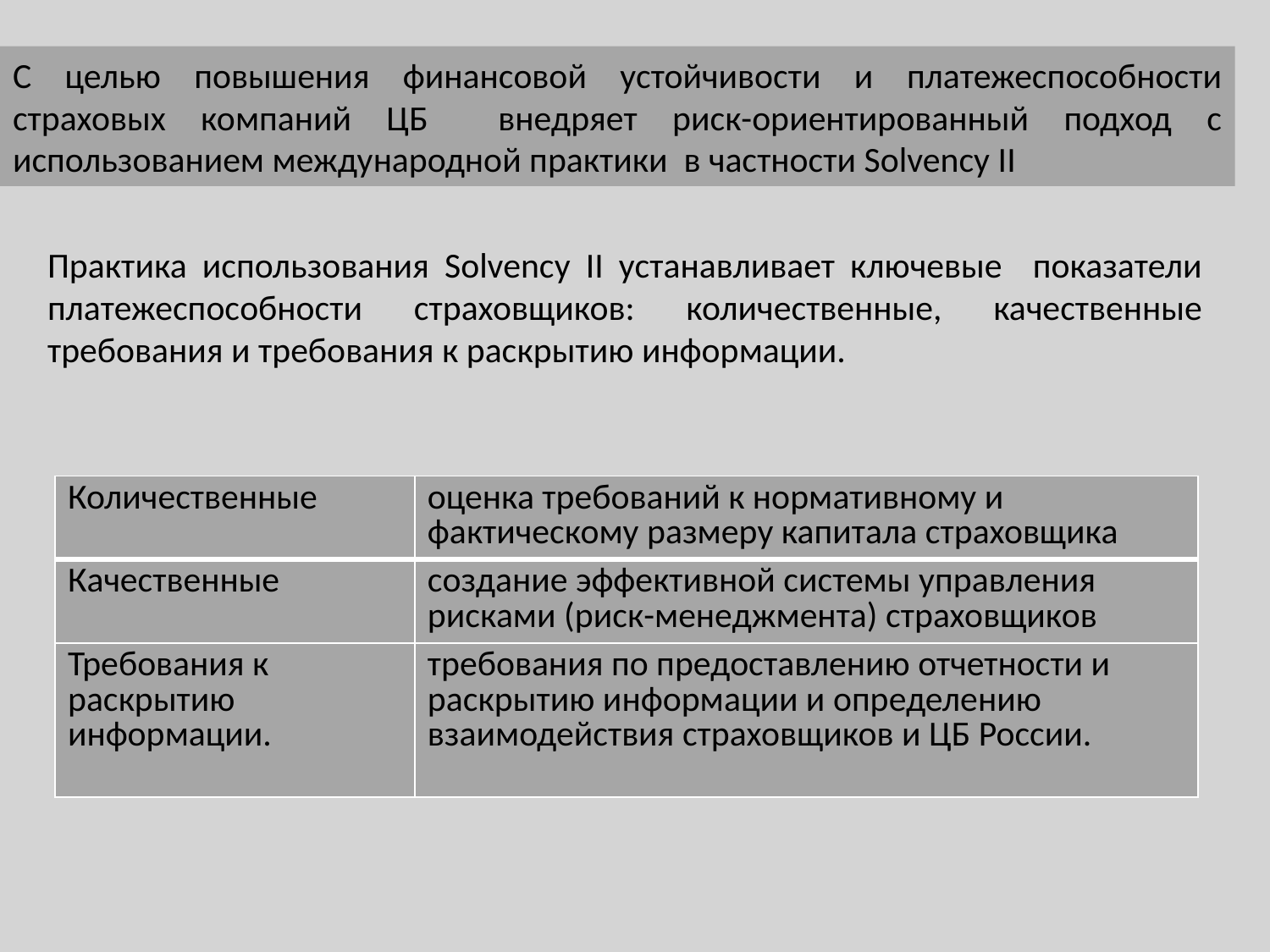

# С целью повышения финансовой устойчивости и платежеспособности страховых компаний ЦБ  внедряет риск-ориентированный подход с использованием международной практики  в частности Solvency II
Практика использования Solvency II устанавливает ключевые  показатели платежеспособности страховщиков: количественные, качественные требования и требования к раскрытию информации.
| Количественные | оценка требований к нормативному и фактическому размеру капитала страховщика |
| --- | --- |
| Качественные | создание эффективной системы управления рисками (риск-менеджмента) страховщиков |
| Требования к раскрытию информации. | требования по предоставлению отчетности и раскрытию информации и определению взаимодействия страховщиков и ЦБ России. |